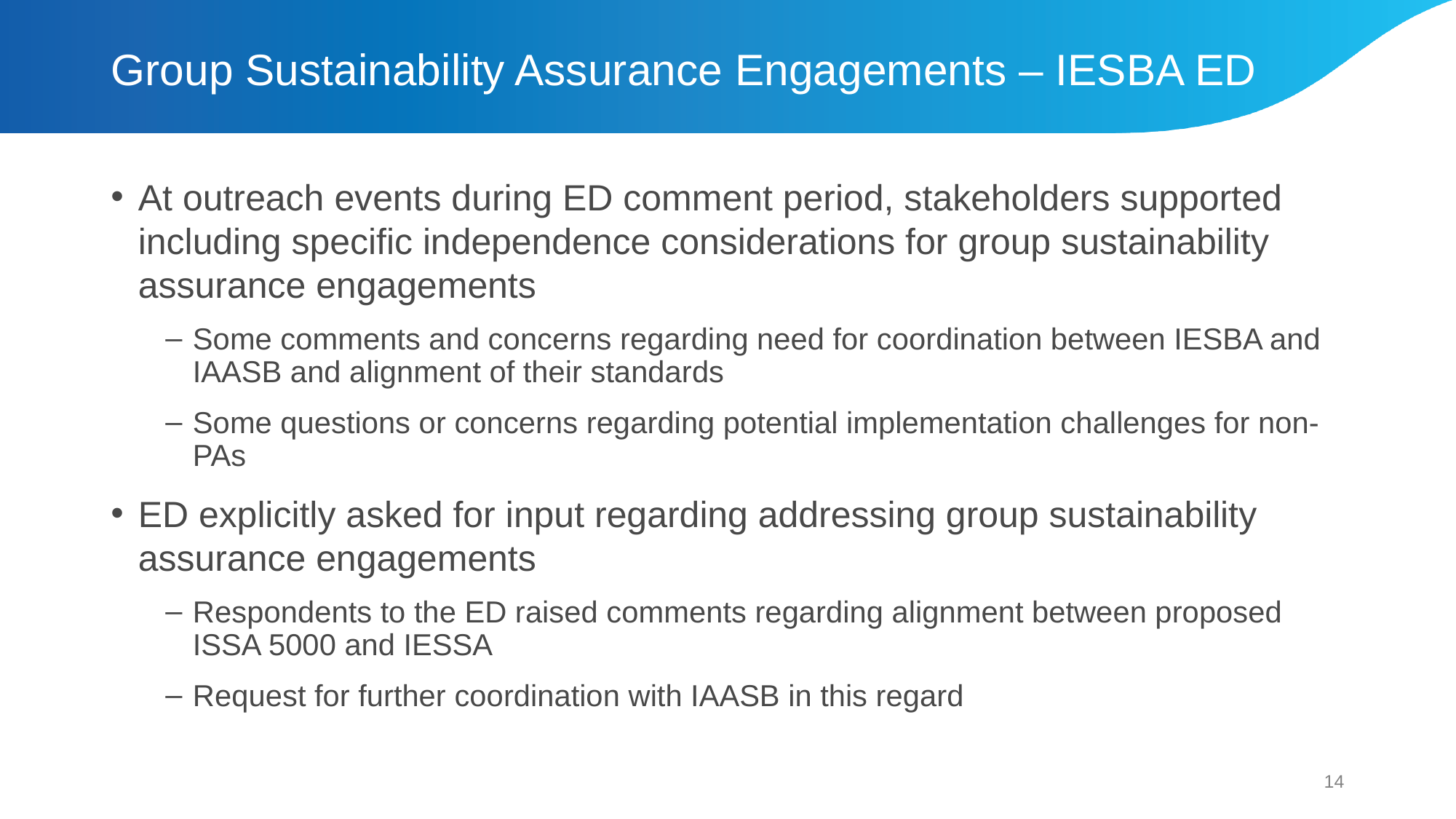

# Group Sustainability Assurance Engagements – IESBA ED
At outreach events during ED comment period, stakeholders supported including specific independence considerations for group sustainability assurance engagements
Some comments and concerns regarding need for coordination between IESBA and IAASB and alignment of their standards
Some questions or concerns regarding potential implementation challenges for non-PAs
ED explicitly asked for input regarding addressing group sustainability assurance engagements
Respondents to the ED raised comments regarding alignment between proposed ISSA 5000 and IESSA
Request for further coordination with IAASB in this regard

14